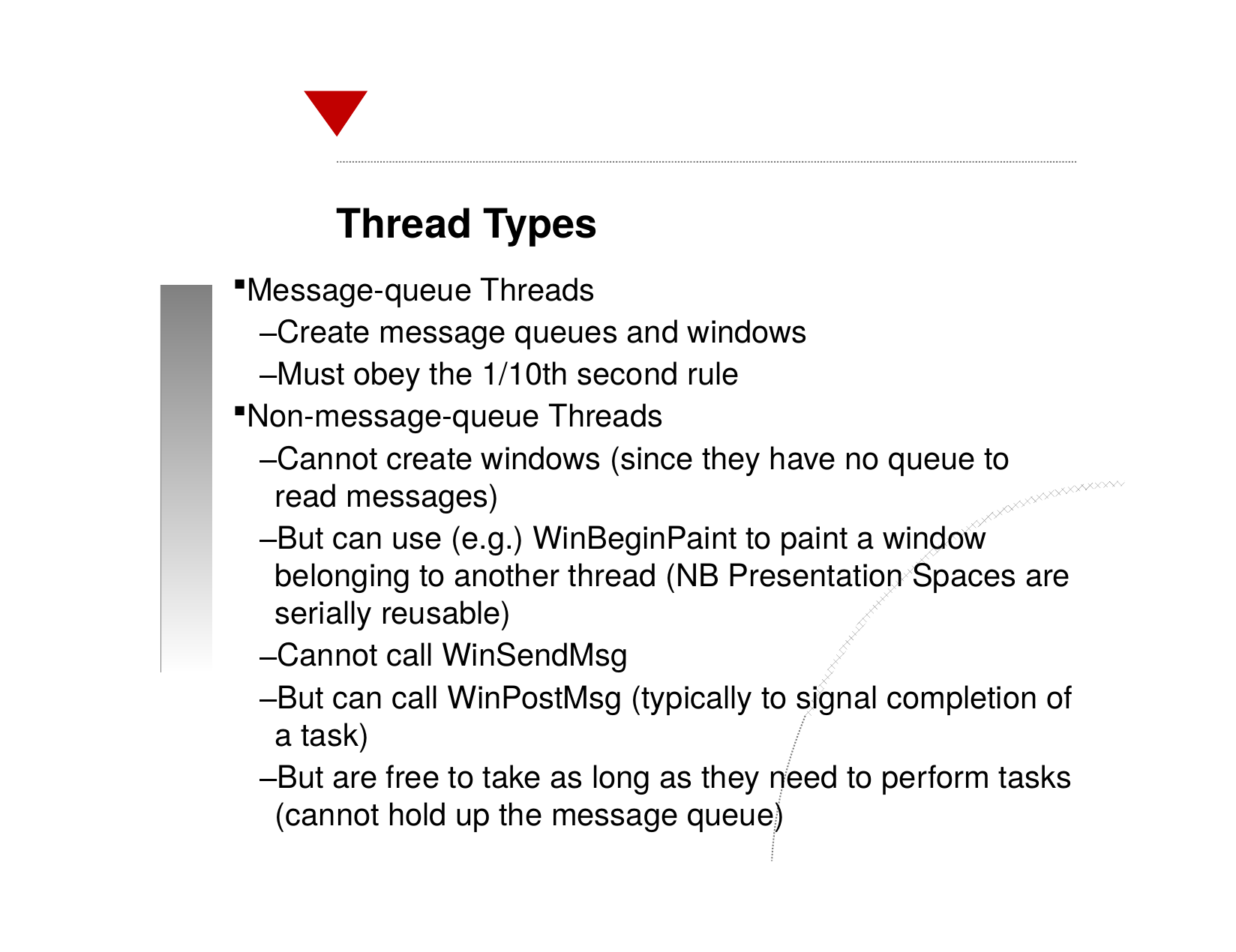

Thread Types
Message-queue Threads
Create message queues and windows
Must obey the 1/10th second rule
Non-message-queue Threads
Cannot create windows (since they have no queue to read messages)
But can use (e.g.) WinBeginPaint to paint a window belonging to another thread (NB Presentation Spaces are serially reusable)
Cannot call WinSendMsg
But can call WinPostMsg (typically to signal completion of a task)
But are free to take as long as they need to perform tasks (cannot hold up the message queue)